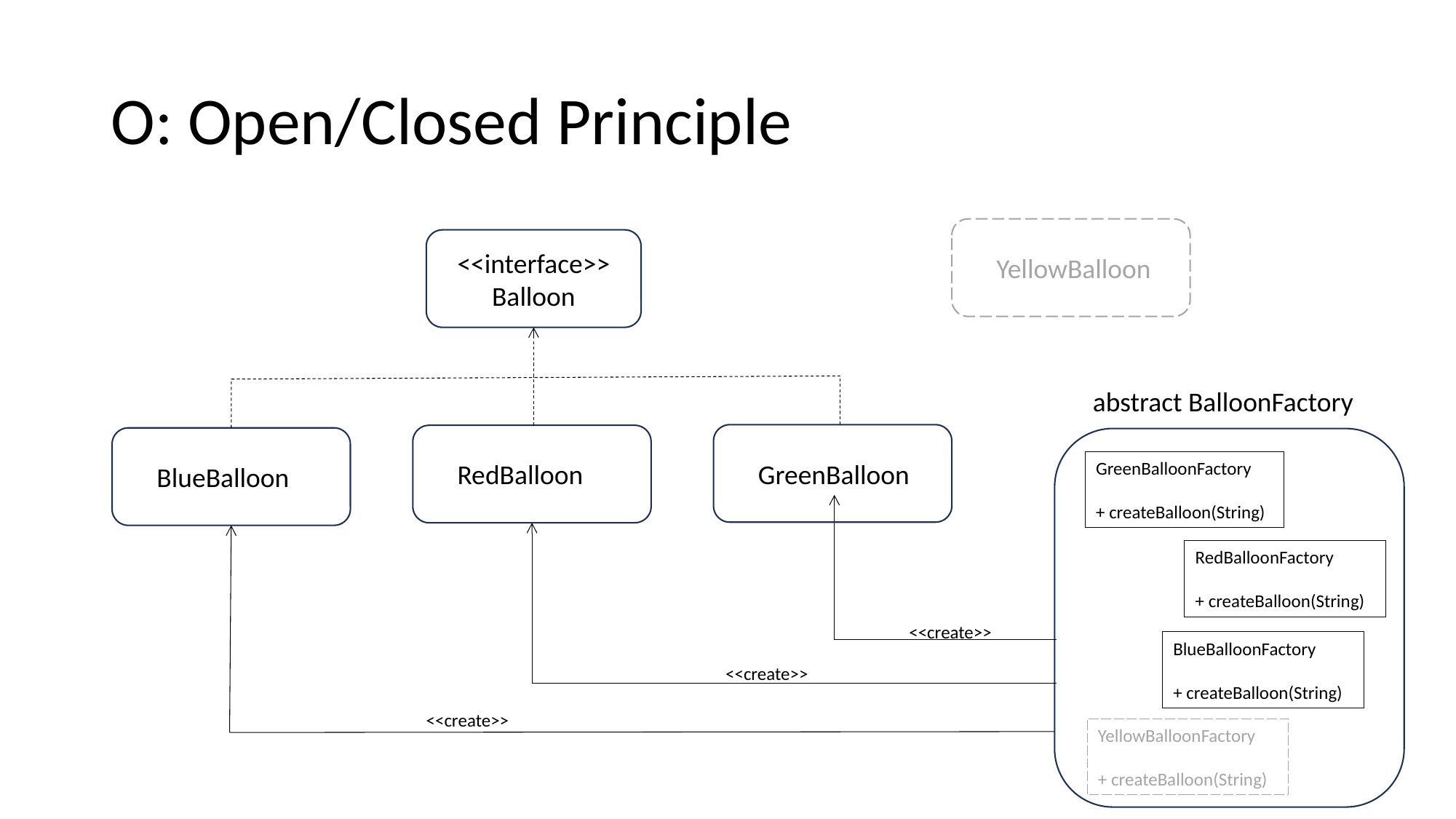

# O: Open/Closed Principle

YellowBalloon

<<interface>>
Balloon
abstract BalloonFactory

GreenBalloon

RedBalloon

BlueBalloon

GreenBalloonFactory

+ createBalloon(String)
RedBalloonFactory

+ createBalloon(String)
<<create>>
BlueBalloonFactory

+ createBalloon(String)
<<create>>
<<create>>
YellowBalloonFactory

+ createBalloon(String)